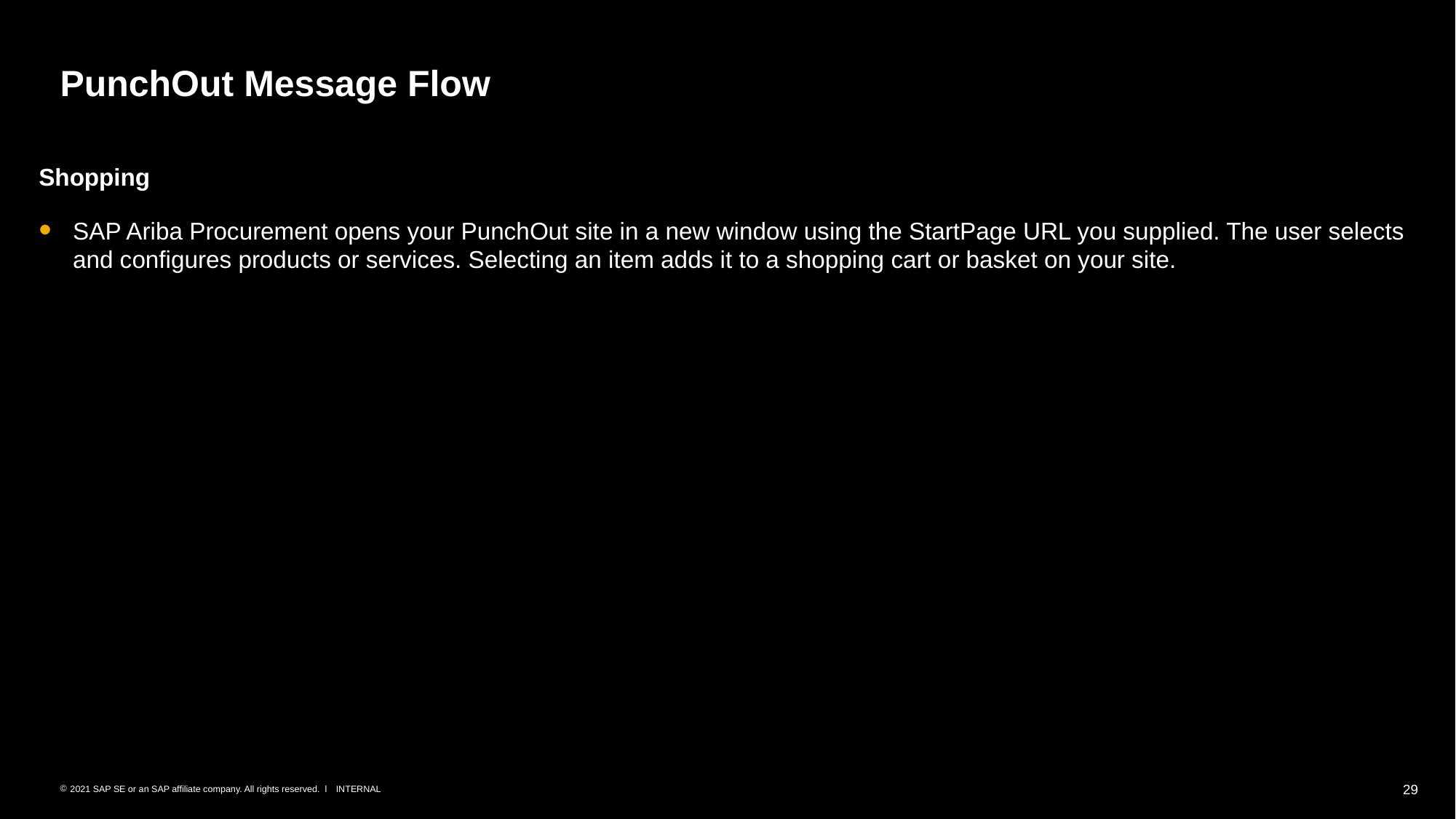

# PunchOut Message Flow
Shopping
SAP Ariba Procurement opens your PunchOut site in a new window using the StartPage URL you supplied. The user selects and configures products or services. Selecting an item adds it to a shopping cart or basket on your site.